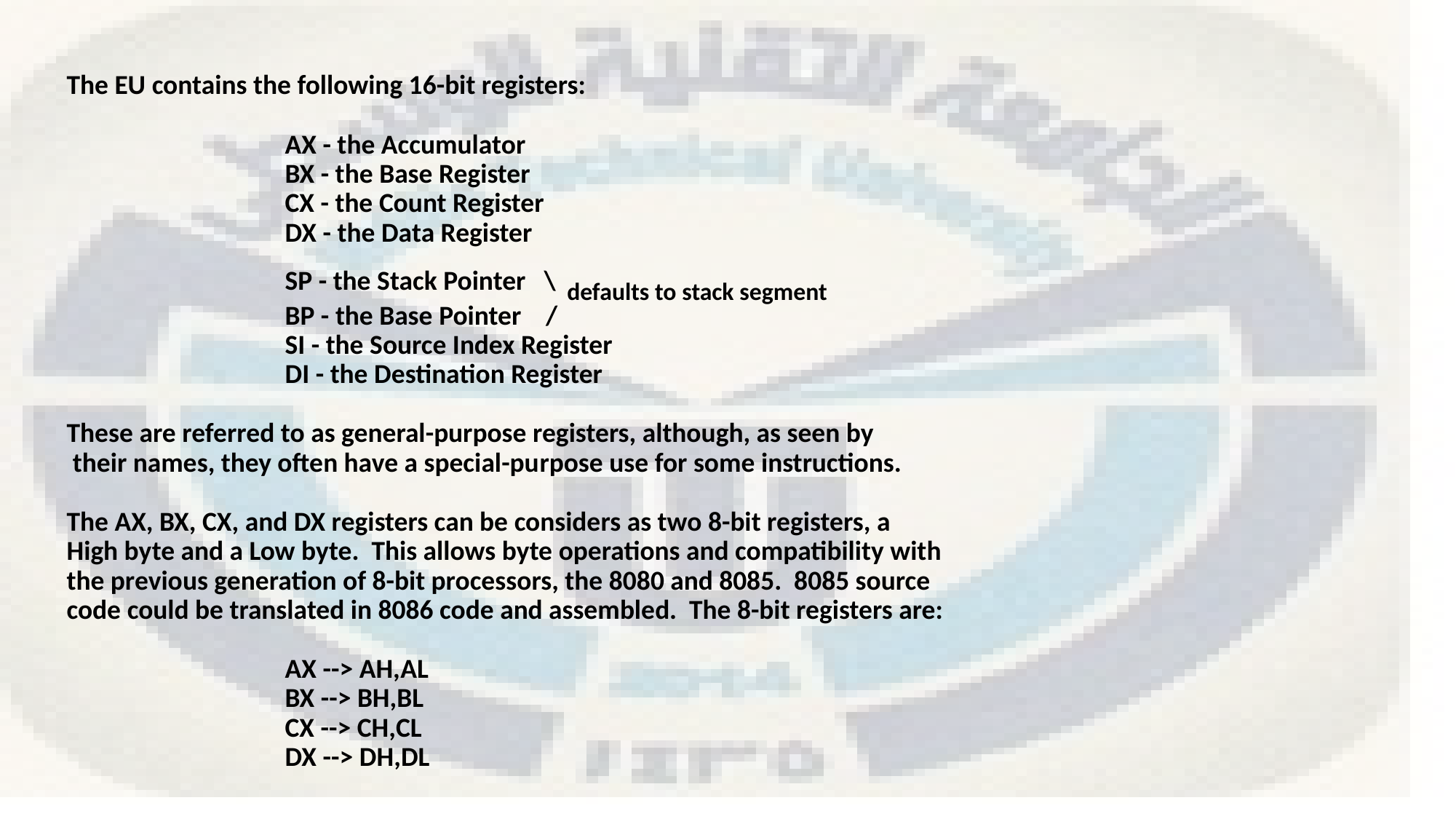

The EU contains the following 16-bit registers:

AX - the Accumulator
BX - the Base Register
CX - the Count Register
DX - the Data Register
SP - the Stack Pointer   \   defaults to stack segment
BP - the Base Pointer    /
SI - the Source Index Register
DI - the Destination Register

These are referred to as general-purpose registers, although, as seen by
 their names, they often have a special-purpose use for some instructions.

The AX, BX, CX, and DX registers can be considers as two 8-bit registers, a
High byte and a Low byte.  This allows byte operations and compatibility with
the previous generation of 8-bit processors, the 8080 and 8085.  8085 source
code could be translated in 8086 code and assembled.  The 8-bit registers are:

AX --> AH,AL
BX --> BH,BL
CX --> CH,CL
DX --> DH,DL